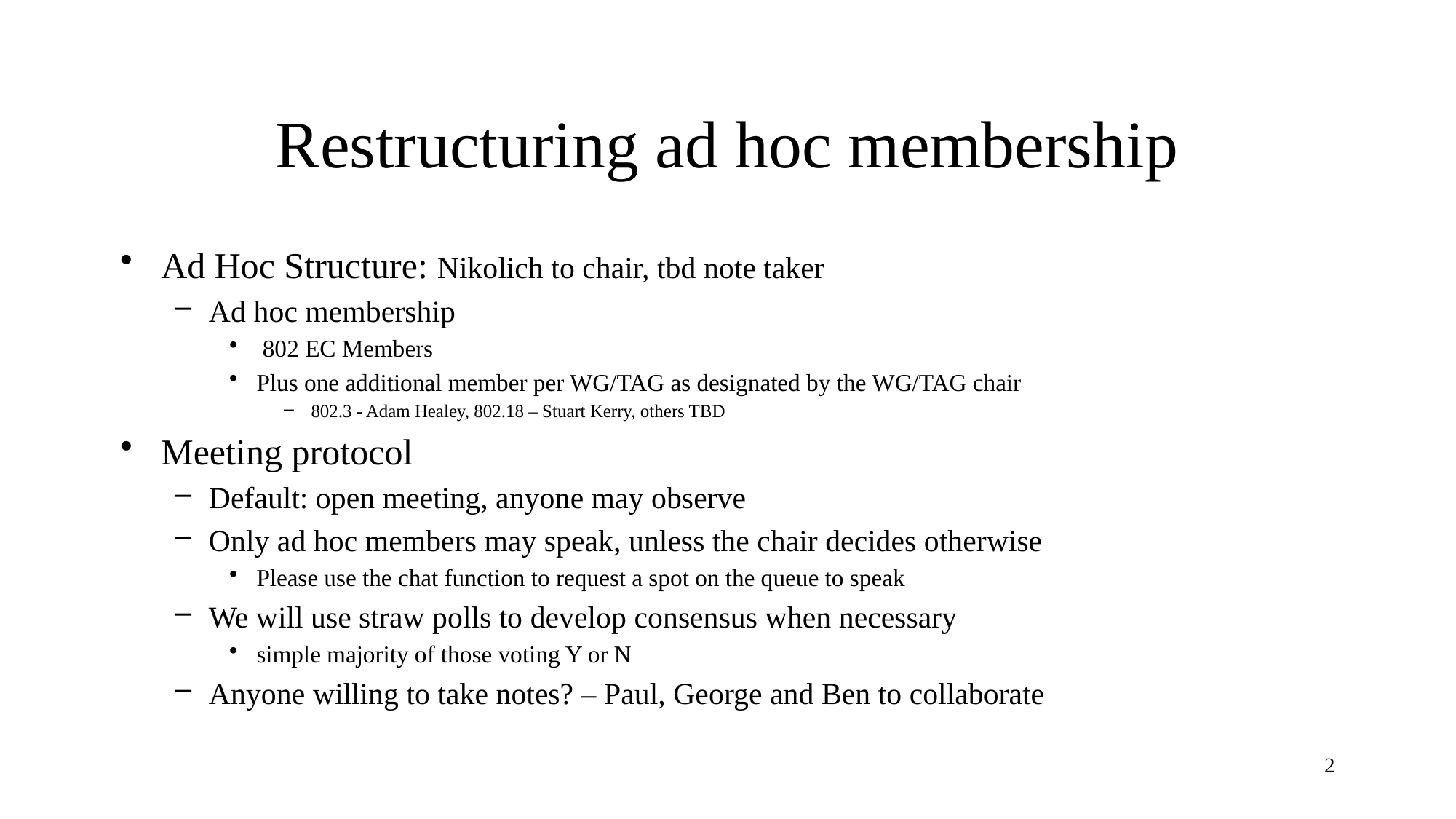

# Restructuring ad hoc membership
Ad Hoc Structure: Nikolich to chair, tbd note taker
Ad hoc membership
 802 EC Members
Plus one additional member per WG/TAG as designated by the WG/TAG chair
802.3 - Adam Healey, 802.18 – Stuart Kerry, others TBD
Meeting protocol
Default: open meeting, anyone may observe
Only ad hoc members may speak, unless the chair decides otherwise
Please use the chat function to request a spot on the queue to speak
We will use straw polls to develop consensus when necessary
simple majority of those voting Y or N
Anyone willing to take notes? – Paul, George and Ben to collaborate
2